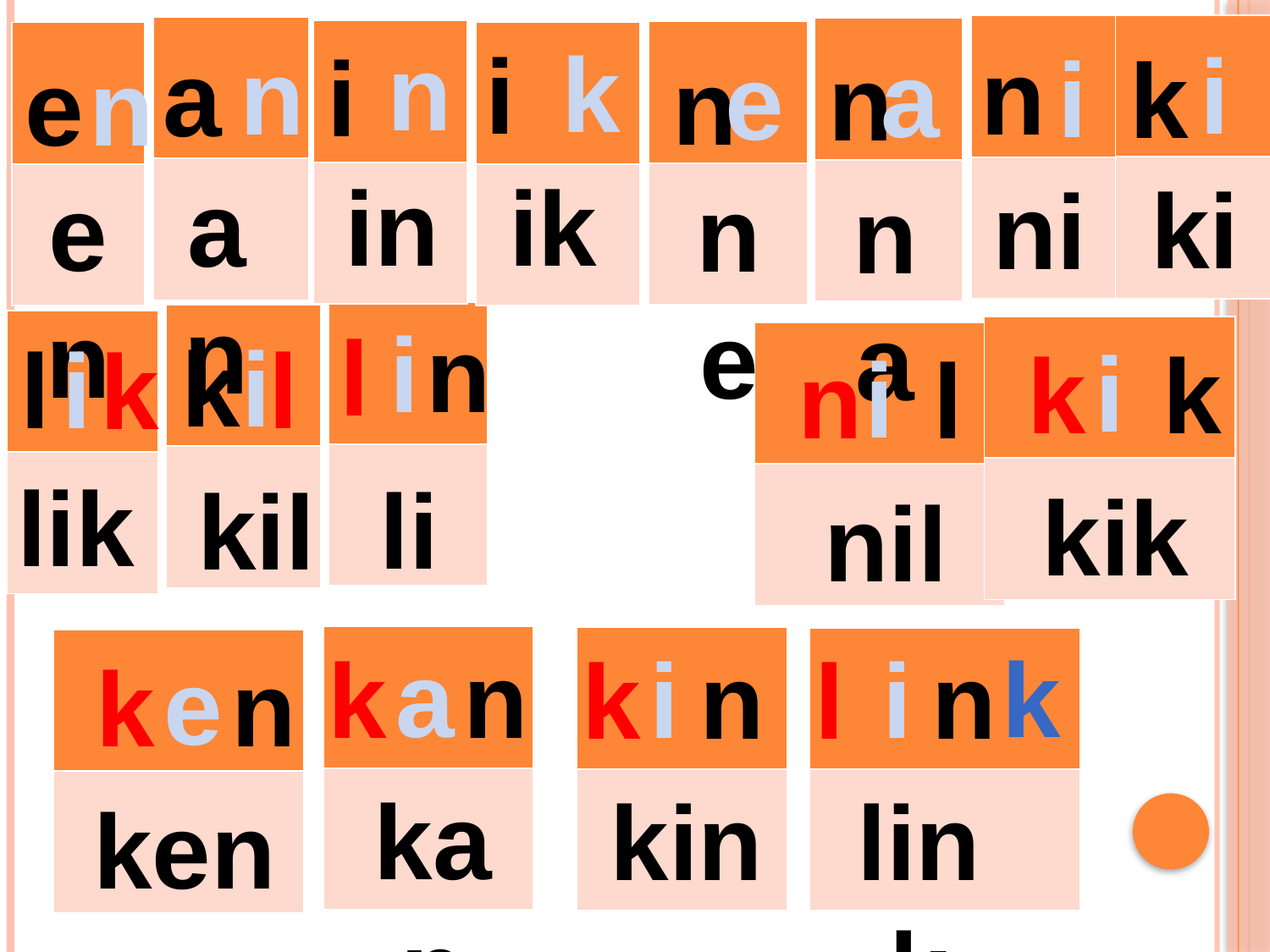

|  |
| --- |
|  |
|  |
| --- |
|  |
|  |
| --- |
|  |
|  |
| --- |
|  |
n
k
|  |
| --- |
|  |
|  |
| --- |
|  |
i
|  |
| --- |
|  |
|  |
| --- |
|  |
i
n
n
i
a
a
i
k
e
n
n
n
e
in
ik
an
ki
ni
en
ne
na
i
n
|  |
| --- |
|  |
l
|  |
| --- |
|  |
|  |
| --- |
|  |
k
i
|  |
| --- |
|  |
l
i
l
k
i
k
k
|  |
| --- |
|  |
i
l
n
lik
lin
kil
kik
nil
k
a
i
i
n
k
|  |
| --- |
|  |
n
k
|  |
| --- |
|  |
n
l
|  |
| --- |
|  |
|  |
| --- |
|  |
e
n
k
kan
kin
link
ken